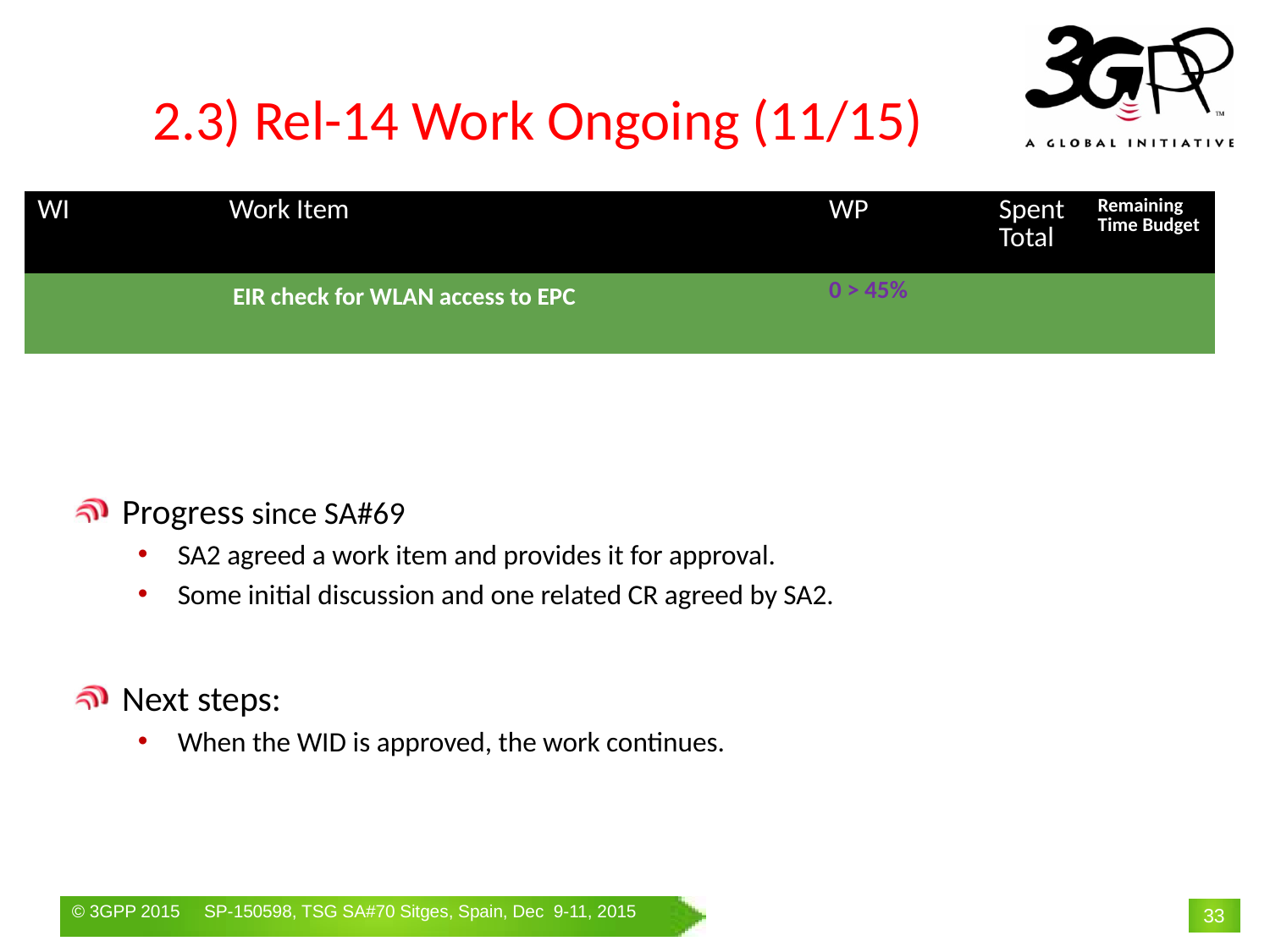

# 2.3) Rel-14 Work Ongoing (11/15)
| WI | Work Item | WP | Spent Total | Remaining Time Budget |
| --- | --- | --- | --- | --- |
|  | EIR check for WLAN access to EPC | 0 > 45% |  |  |
Progress since SA#69
SA2 agreed a work item and provides it for approval.
Some initial discussion and one related CR agreed by SA2.

Next steps:
When the WID is approved, the work continues.